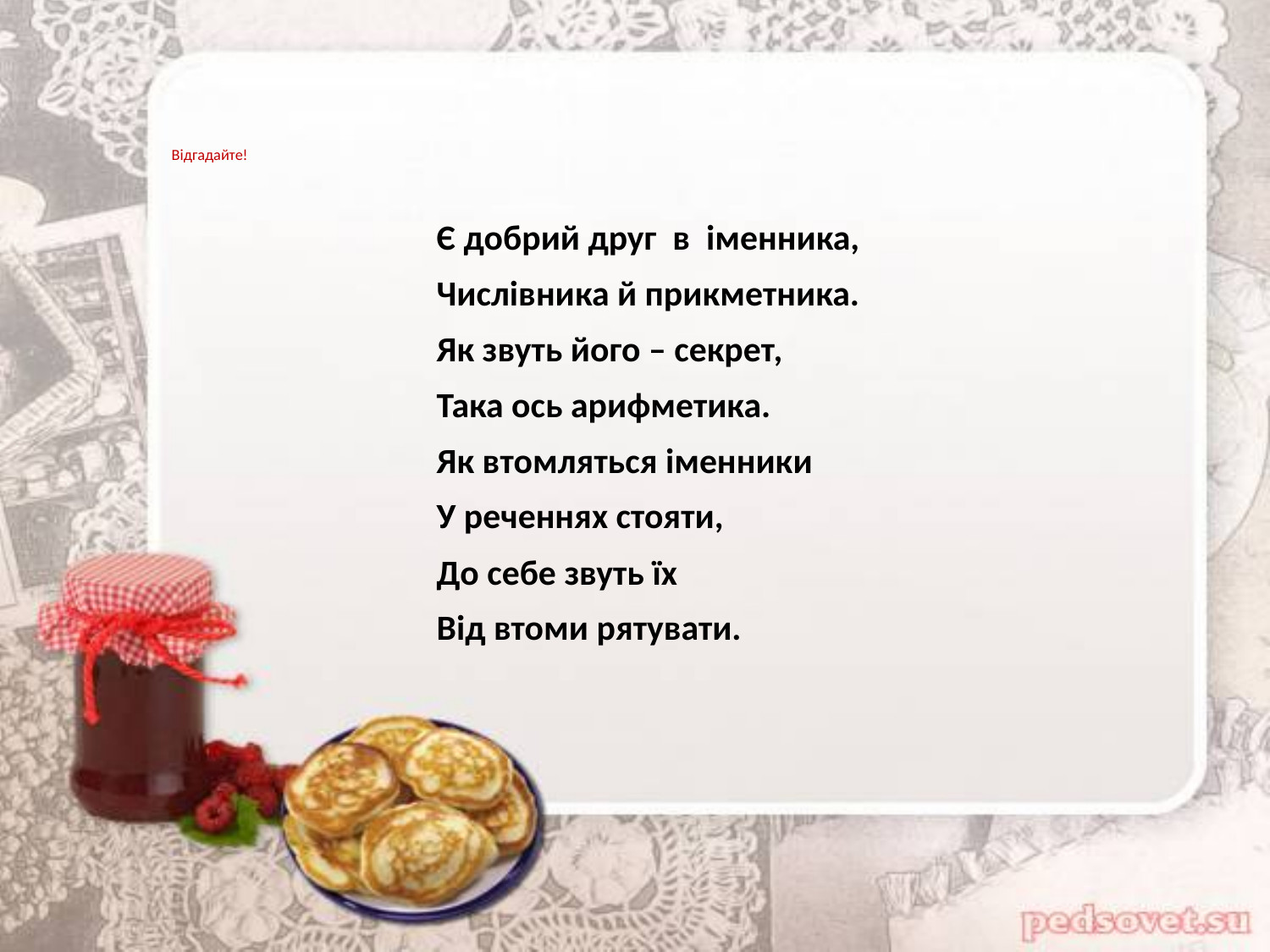

# Відгадайте!
Є добрий друг  в  іменника,
Числівника й прикметника.
Як звуть його – секрет,
Така ось арифметика.
Як втомляться іменники
У реченнях стояти,
До себе звуть їх
Від втоми рятувати.